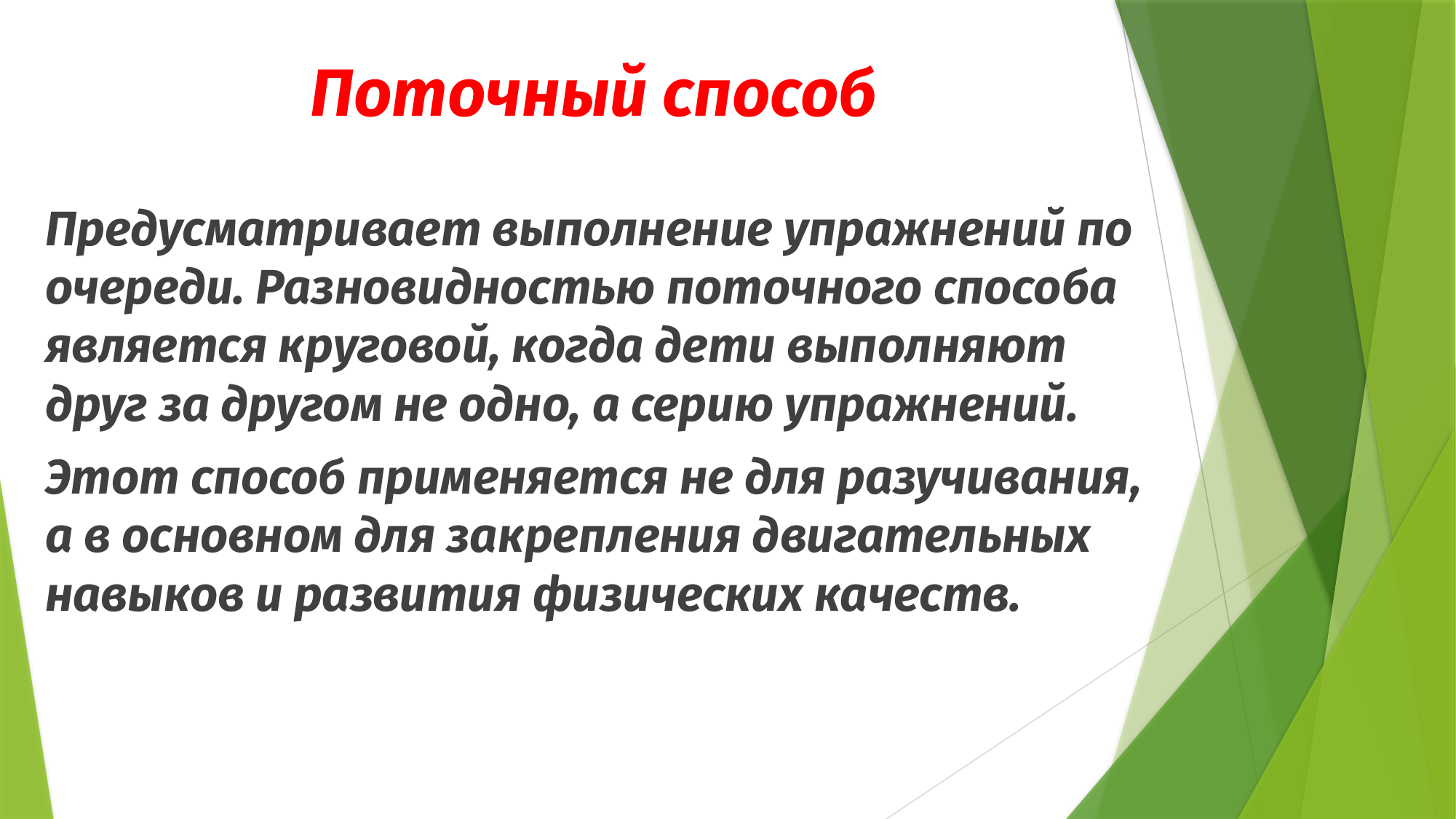

# Поточный способ
Предусматривает выполнение упражнений по очереди. Разновидностью поточного способа является круговой, когда дети выполняют друг за другом не одно, а серию упражнений.
Этот способ применяется не для разучивания, а в основном для закрепления двигательных навыков и развития физических качеств.